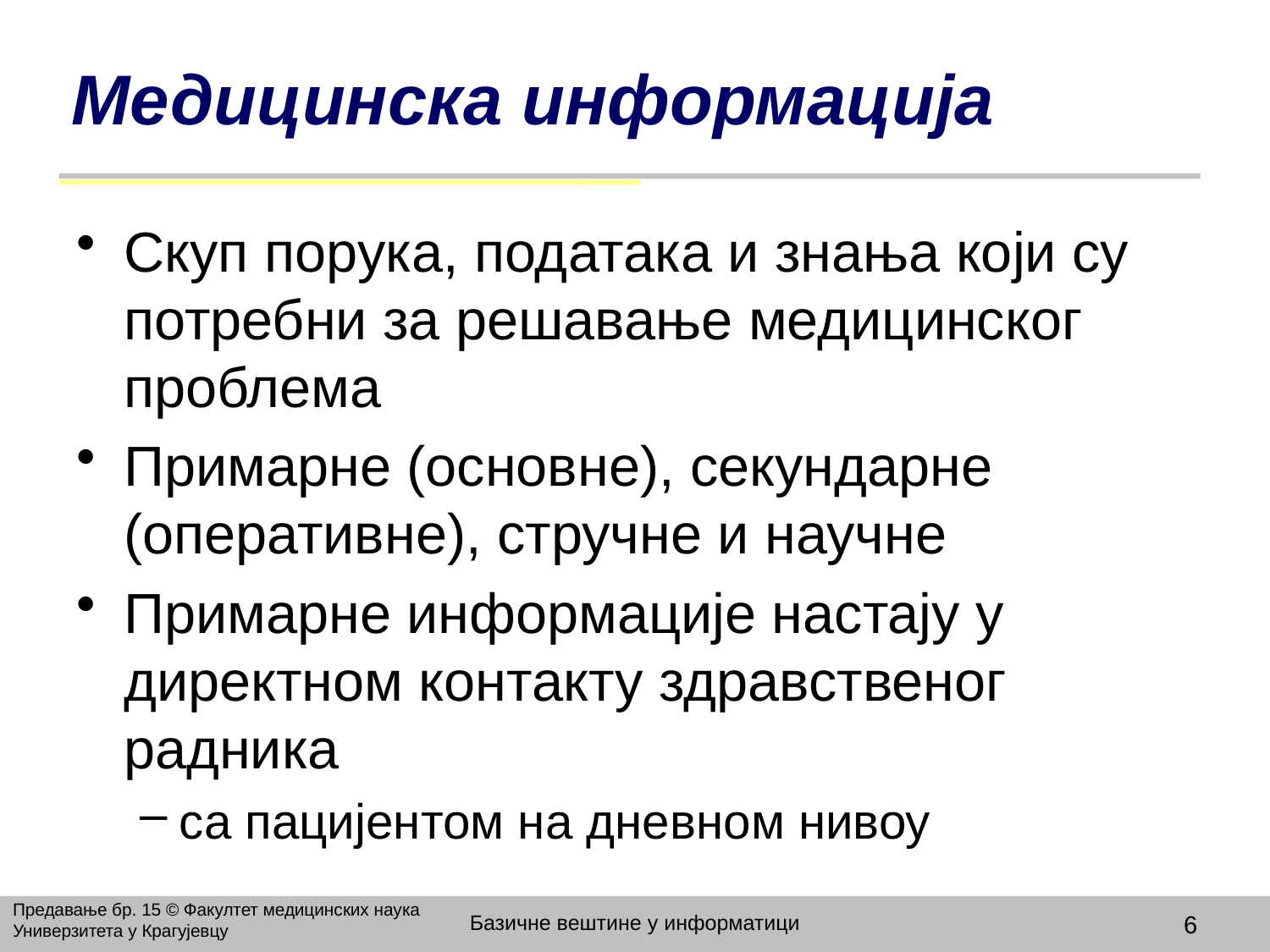

# Медицинска информација
Скуп порука, података и знања који су потребни за решавање медицинског проблема
Примарне (основне), секундарне (оперативне), стручне и научне
Примарне информације настају у директном контакту здравственог радника
са пацијентом на дневном нивоу
Предавање бр. 15 © Факултет медицинских наука Универзитета у Крагујевцу
Базичне вештине у информатици
6